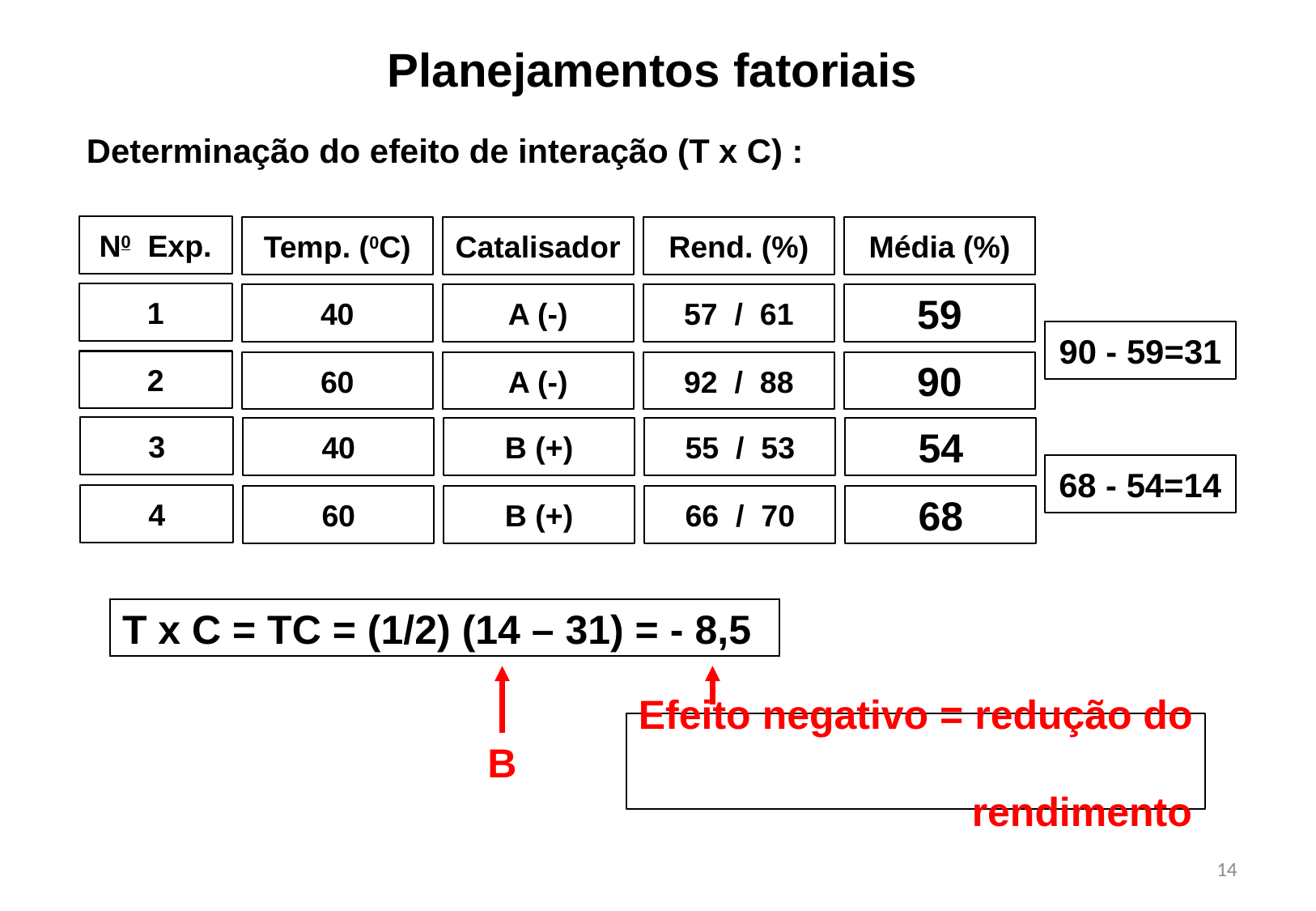

Planejamentos fatoriais
Determinação do efeito de interação (T x C) :
N0  Exp.
Temp. (0C)
Catalisador
Rend. (%)
Média (%)
1
40
A (-)
57  /  61
59
2
60
A (-)
92  /  88
90
3
40
B (+)
55  /  53
54
4
60
B (+)
66  /  70
68
90 - 59=31
68 - 54=14
T x C = TC = (1/2) (14 – 31) = - 8,5
Efeito negativo = redução do  rendimento
B
14